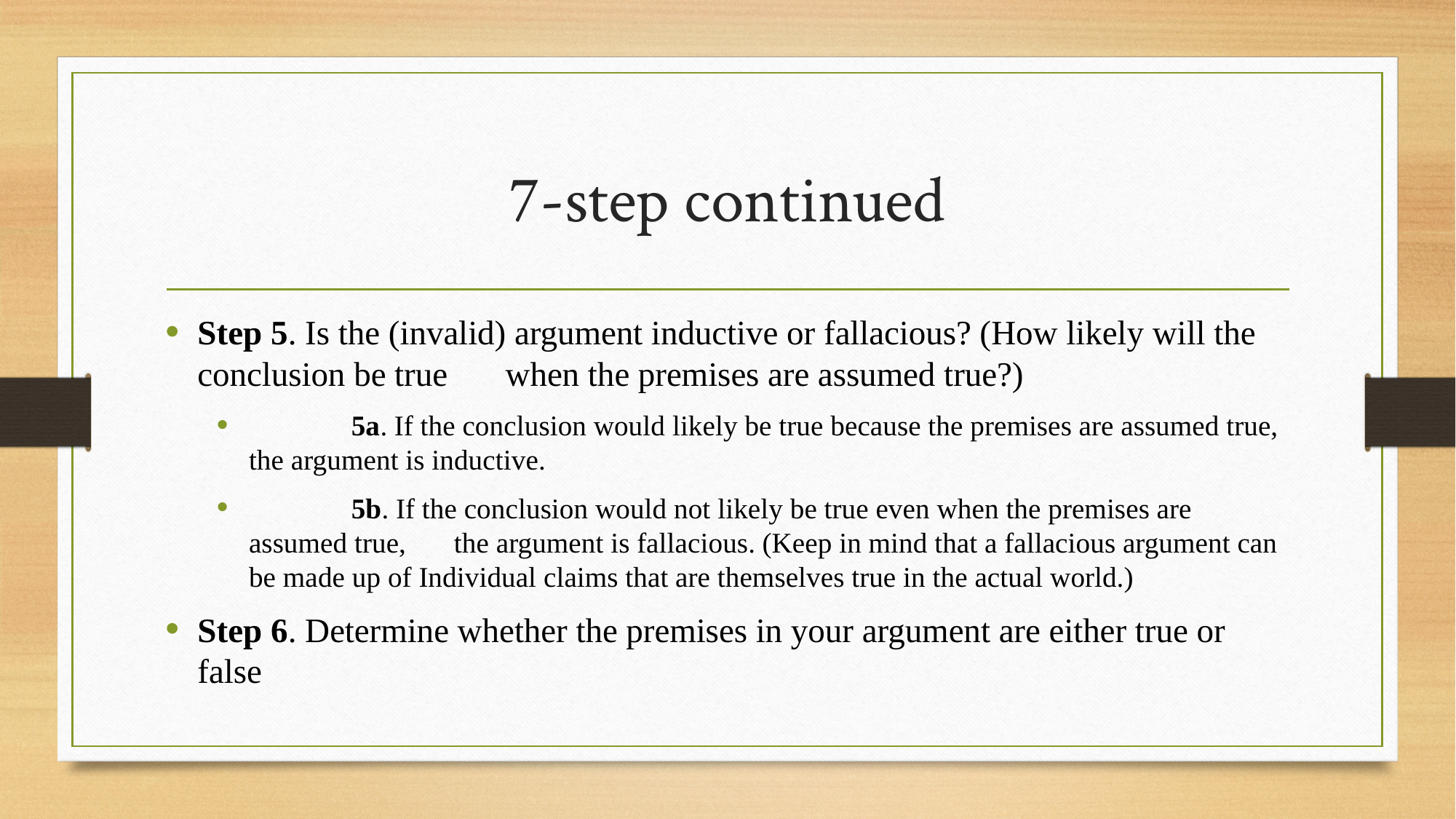

# 7-step continued
Step 5. Is the (invalid) argument inductive or fallacious? (How likely will the conclusion be true 	when the premises are assumed true?)
	5a. If the conclusion would likely be true because the premises are assumed true, the argument is inductive.
	5b. If the conclusion would not likely be true even when the premises are assumed true, 	the argument is fallacious. (Keep in mind that a fallacious argument can be made up of Individual claims that are themselves true in the actual world.)
Step 6. Determine whether the premises in your argument are either true or false